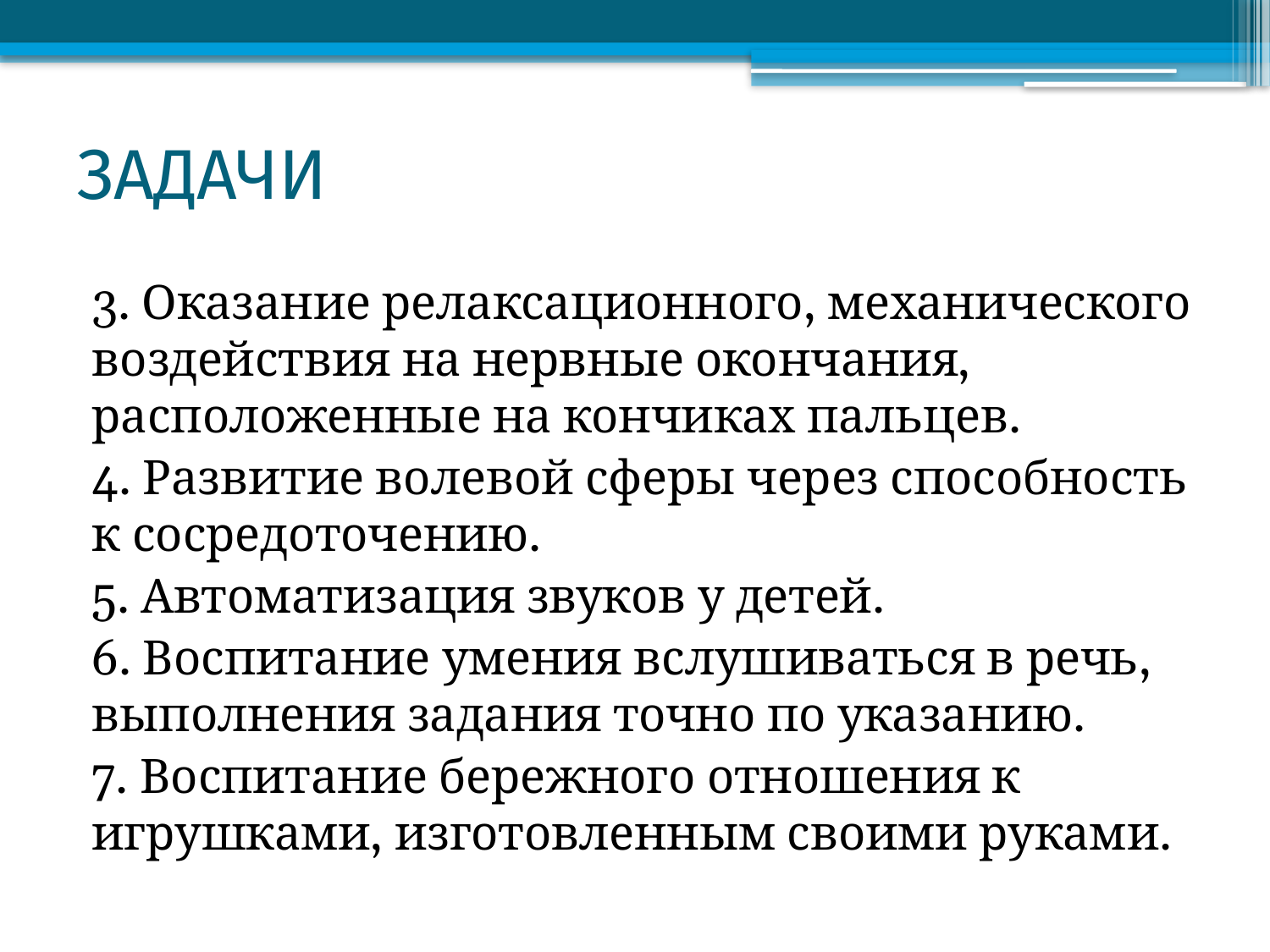

# ЗАДАЧИ
3. Оказание релаксационного, механического воздействия на нервные окончания, расположенные на кончиках пальцев.
4. Развитие волевой сферы через способность к сосредоточению.
5. Автоматизация звуков у детей.
6. Воспитание умения вслушиваться в речь, выполнения задания точно по указанию.
7. Воспитание бережного отношения к игрушками, изготовленным своими руками.